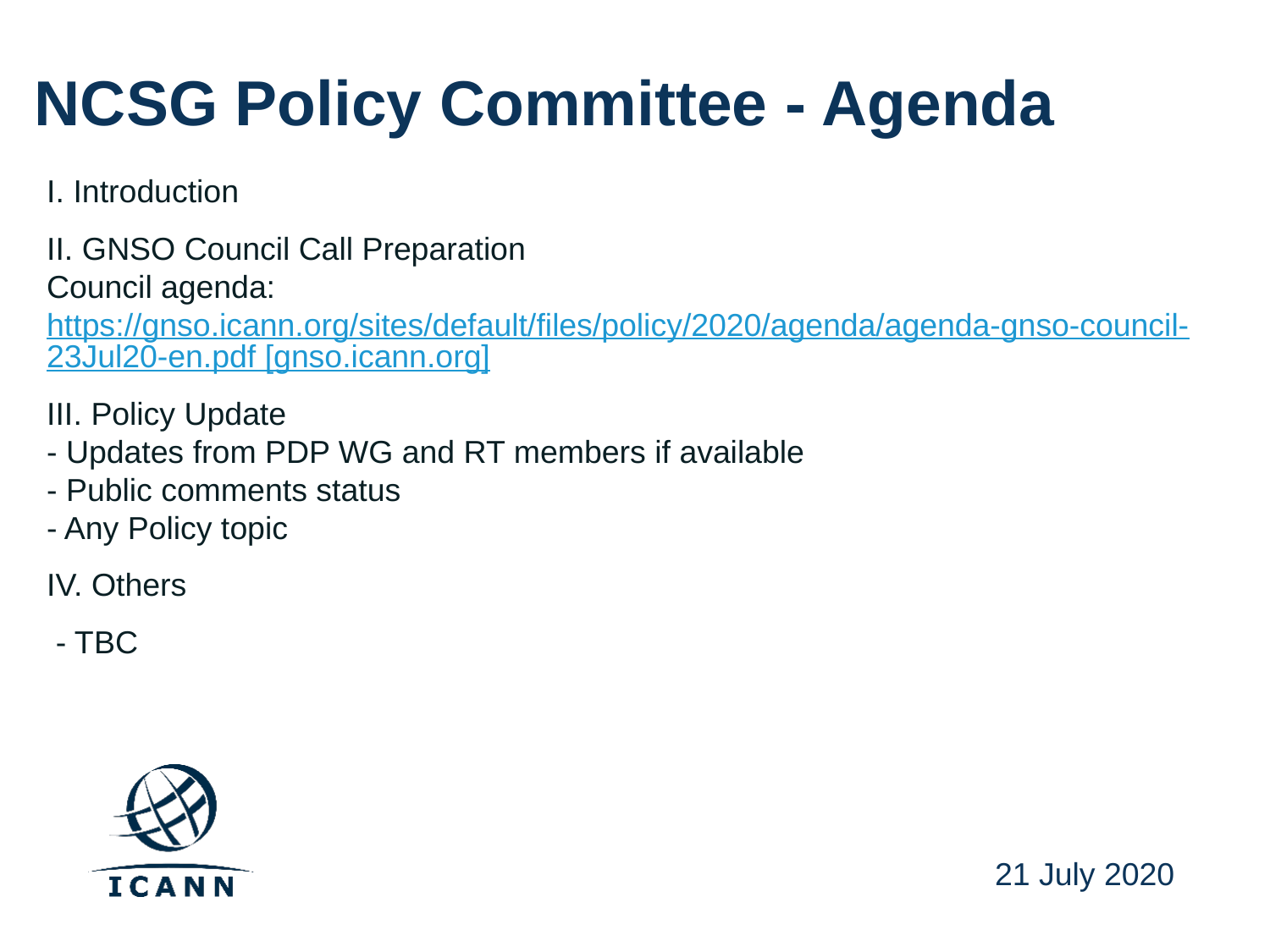

# NCSG Policy Committee - Agenda
I. Introduction
II. GNSO Council Call Preparation
Council agenda: https://gnso.icann.org/sites/default/files/policy/2020/agenda/agenda-gnso-council-23Jul20-en.pdf [gnso.icann.org]
III. Policy Update
- Updates from PDP WG and RT members if available
- Public comments status
- Any Policy topic
IV. Others
 - TBC

21 July 2020